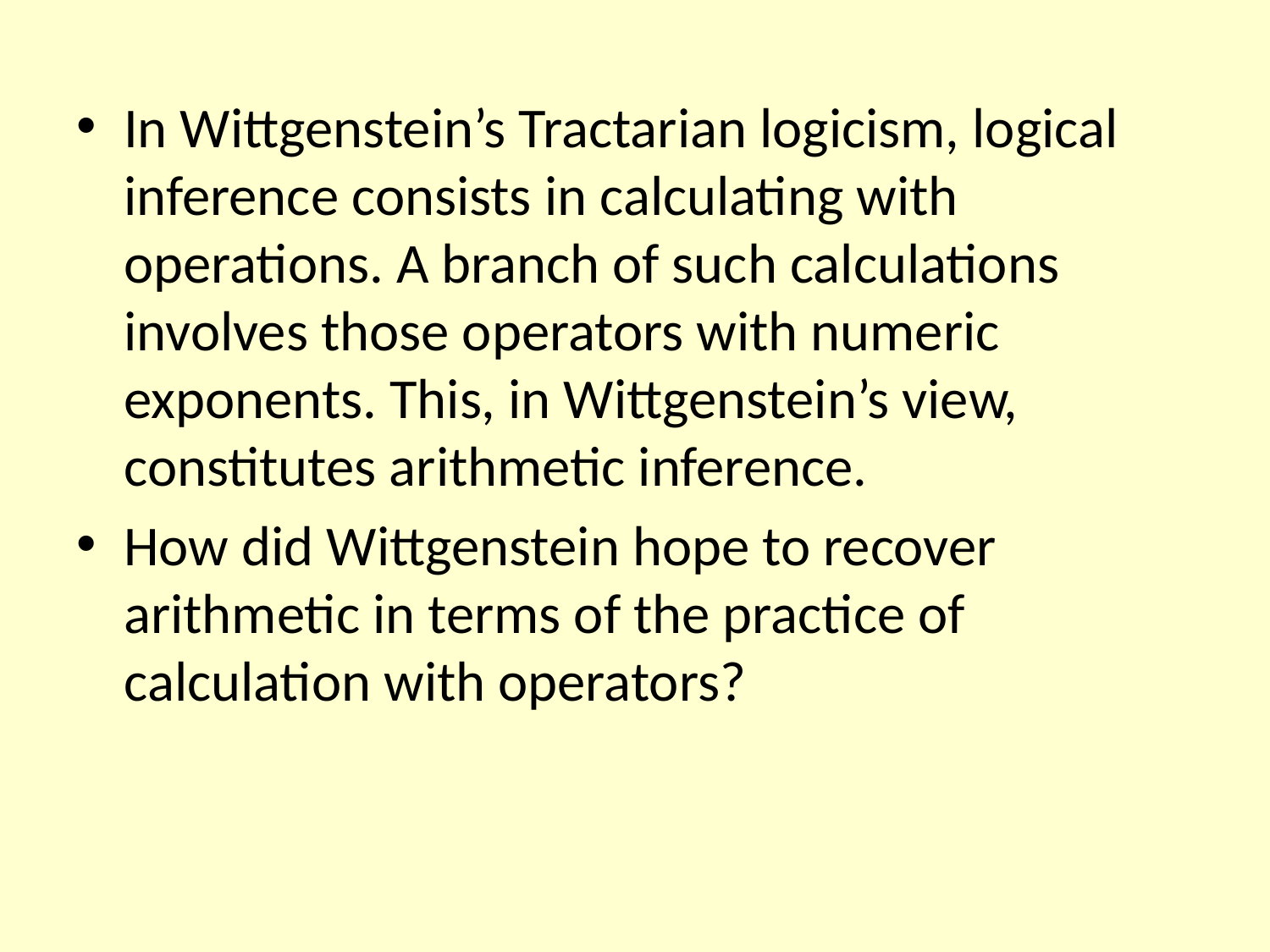

In Wittgenstein’s Tractarian logicism, logical inference consists in calculating with operations. A branch of such calculations involves those operators with numeric exponents. This, in Wittgenstein’s view, constitutes arithmetic inference.
How did Wittgenstein hope to recover arithmetic in terms of the practice of calculation with operators?